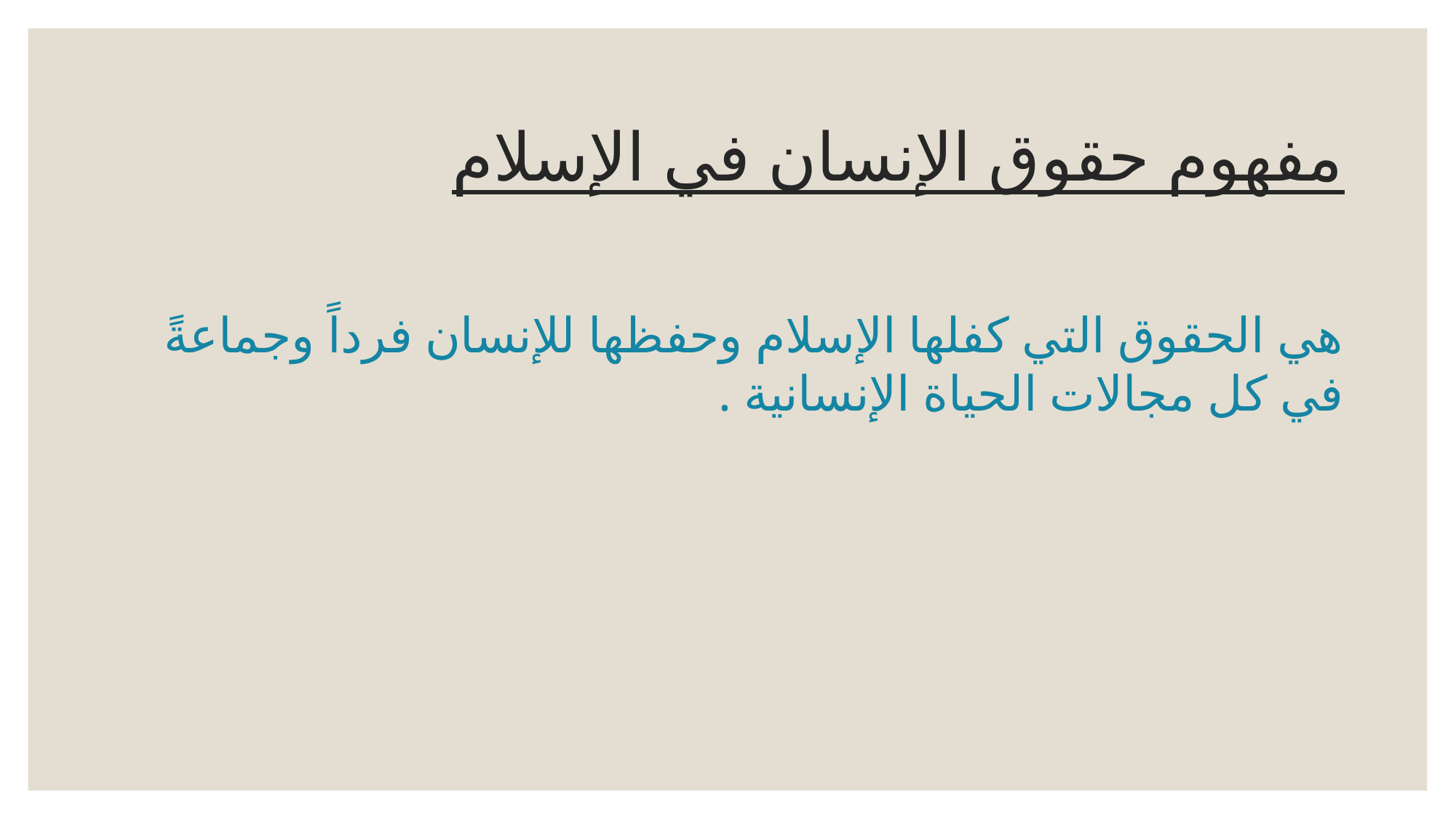

# مفهوم حقوق الإنسان في الإسلام
هي الحقوق التي كفلها الإسلام وحفظها للإنسان فرداً وجماعةً في كل مجالات الحياة الإنسانية .